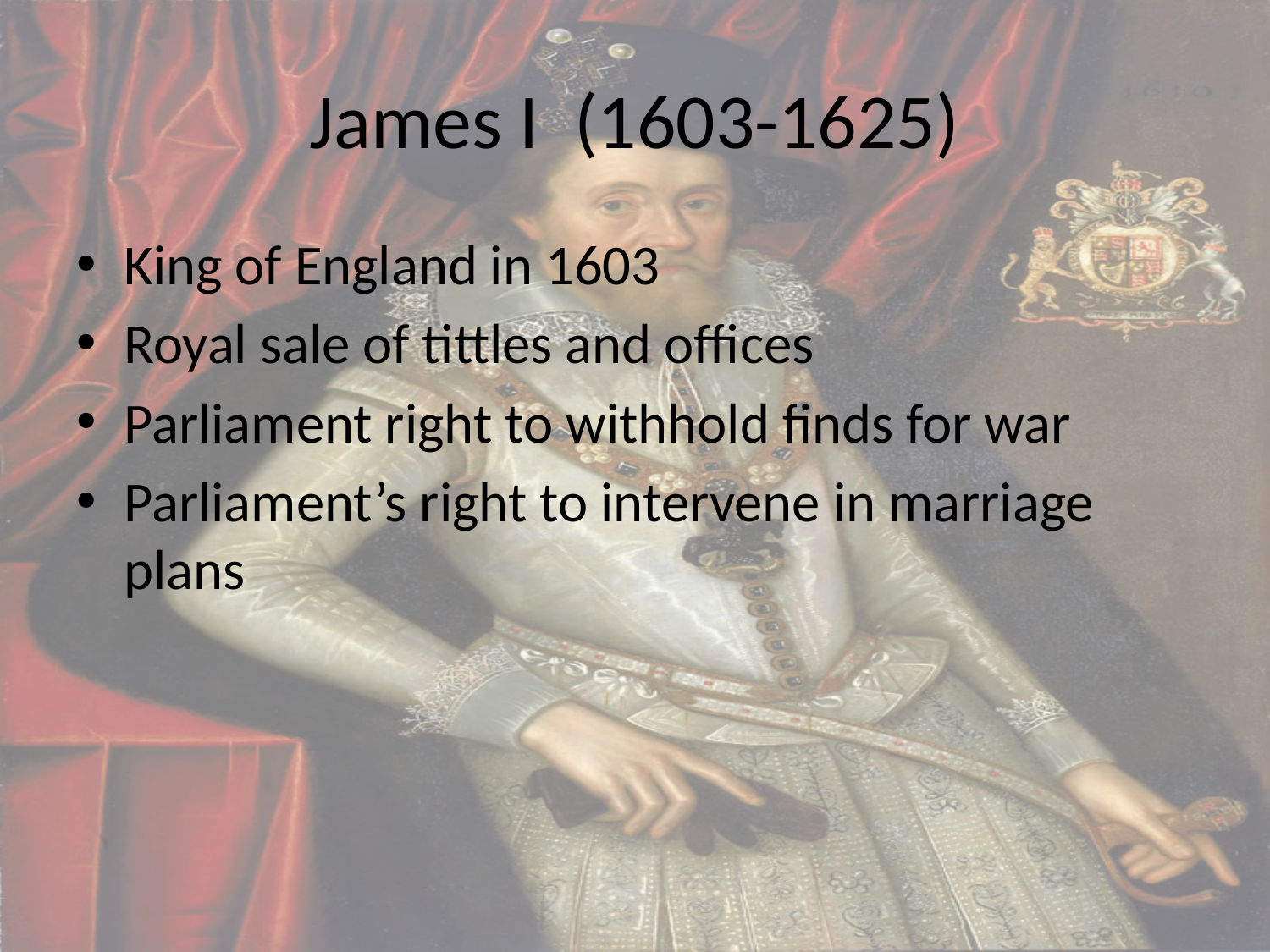

# James I  (1603-1625)
King of England in 1603
Royal sale of tittles and offices
Parliament right to withhold finds for war
Parliament’s right to intervene in marriage plans